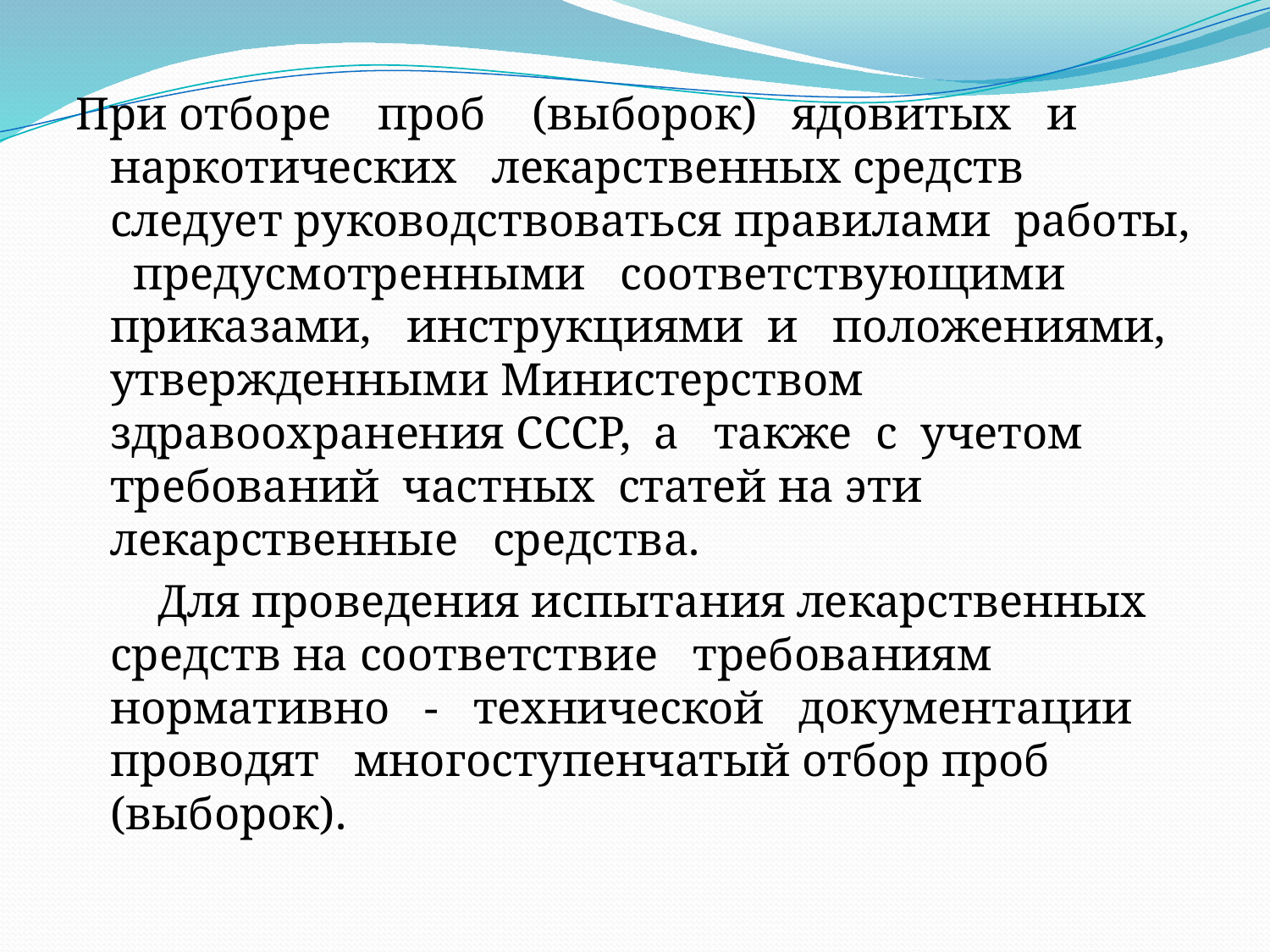

При отборе    проб    (выборок)   ядовитых   и   наркотических   лекарственных средств следует руководствоваться правилами  работы,   предусмотренными   соответствующими   приказами,   инструкциями  и   положениями,  утвержденными Министерством здравоохранения СССР,  а   также  с  учетом  требований  частных  статей на эти лекарственные   средства.
       Для проведения испытания лекарственных средств на соответствие   требованиям нормативно   -   технической   документации   проводят   многоступенчатый отбор проб (выборок).

#